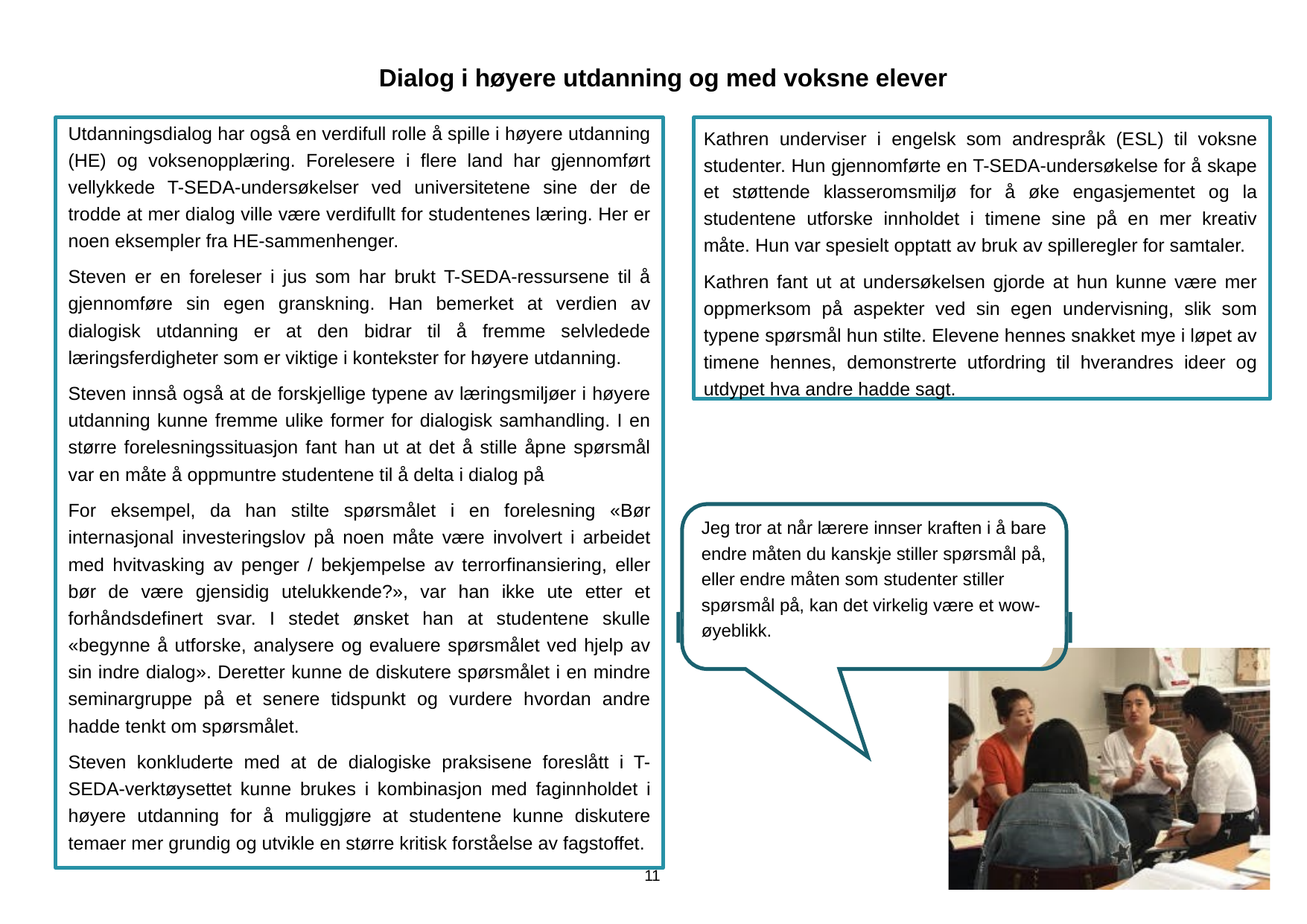

Dialog i høyere utdanning og med voksne elever

Utdanningsdialog har også en verdifull rolle å spille i høyere utdanning (HE) og voksenopplæring. Forelesere i flere land har gjennomført vellykkede T-SEDA-undersøkelser ved universitetene sine der de trodde at mer dialog ville være verdifullt for studentenes læring. Her er noen eksempler fra HE-sammenhenger.
Steven er en foreleser i jus som har brukt T-SEDA-ressursene til å gjennomføre sin egen granskning. Han bemerket at verdien av dialogisk utdanning er at den bidrar til å fremme selvledede læringsferdigheter som er viktige i kontekster for høyere utdanning.
Steven innså også at de forskjellige typene av læringsmiljøer i høyere utdanning kunne fremme ulike former for dialogisk samhandling. I en større forelesningssituasjon fant han ut at det å stille åpne spørsmål var en måte å oppmuntre studentene til å delta i dialog på
For eksempel, da han stilte spørsmålet i en forelesning «Bør internasjonal investeringslov på noen måte være involvert i arbeidet med hvitvasking av penger / bekjempelse av terrorfinansiering, eller bør de være gjensidig utelukkende?», var han ikke ute etter et forhåndsdefinert svar. I stedet ønsket han at studentene skulle «begynne å utforske, analysere og evaluere spørsmålet ved hjelp av sin indre dialog». Deretter kunne de diskutere spørsmålet i en mindre seminargruppe på et senere tidspunkt og vurdere hvordan andre hadde tenkt om spørsmålet.
Steven konkluderte med at de dialogiske praksisene foreslått i T-SEDA-verktøysettet kunne brukes i kombinasjon med faginnholdet i høyere utdanning for å muliggjøre at studentene kunne diskutere temaer mer grundig og utvikle en større kritisk forståelse av fagstoffet.
Kathren underviser i engelsk som andrespråk (ESL) til voksne studenter. Hun gjennomførte en T-SEDA-undersøkelse for å skape et støttende klasseromsmiljø for å øke engasjementet og la studentene utforske innholdet i timene sine på en mer kreativ måte. Hun var spesielt opptatt av bruk av spilleregler for samtaler.
Kathren fant ut at undersøkelsen gjorde at hun kunne være mer oppmerksom på aspekter ved sin egen undervisning, slik som typene spørsmål hun stilte. Elevene hennes snakket mye i løpet av timene hennes, demonstrerte utfordring til hverandres ideer og utdypet hva andre hadde sagt.

Jeg tror at når lærere innser kraften i å bare endre måten du kanskje stiller spørsmål på, eller endre måten som studenter stiller spørsmål på, kan det virkelig være et wow-øyeblikk.

11